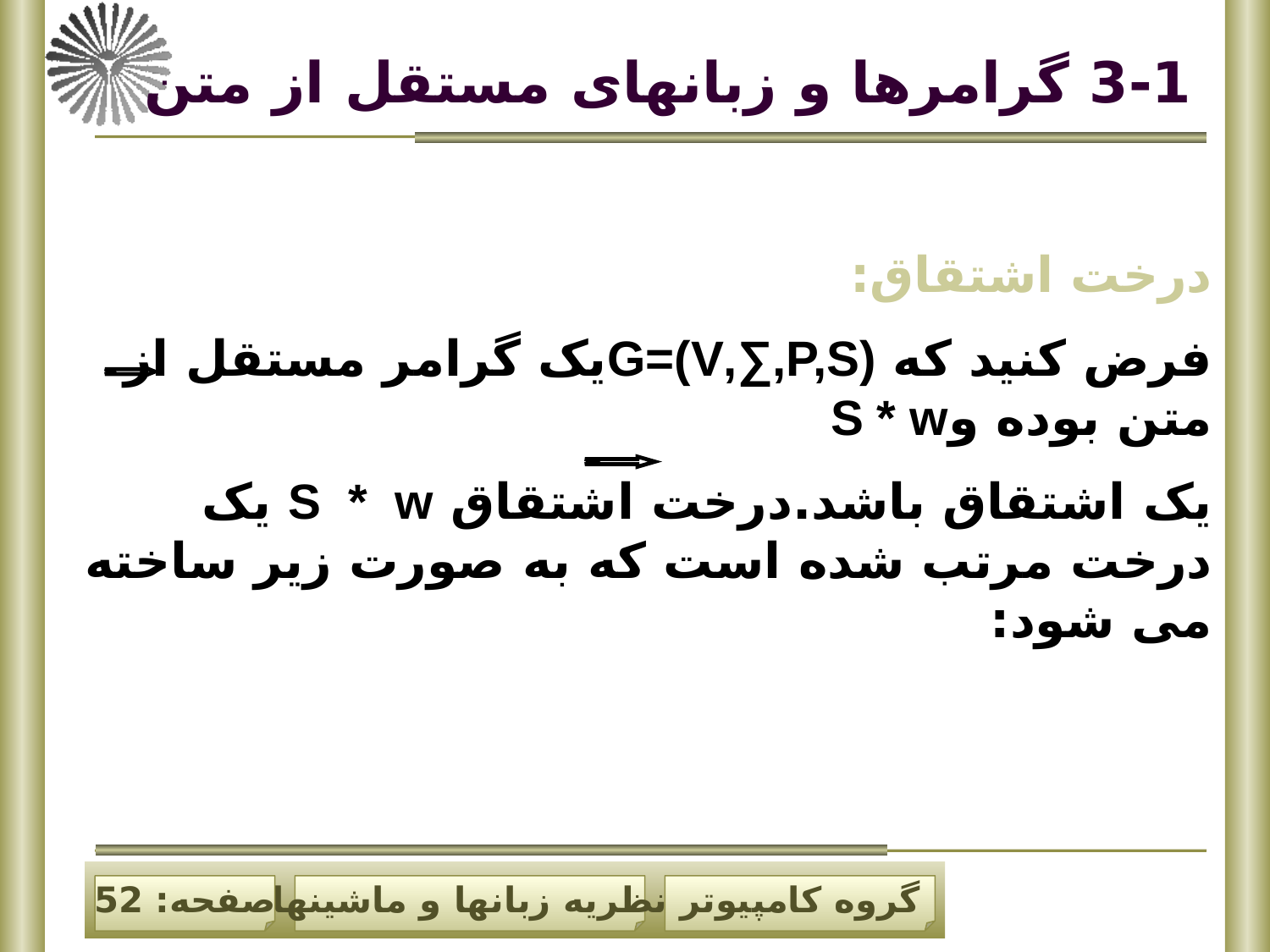

# 3-1 گرامرها و زبانهای مستقل از متن
درخت اشتقاق:
فرض کنید که G=(V,∑,P,S)یک گرامر مستقل از متن بوده وS * w
یک اشتقاق باشد.درخت اشتقاق S  *  w یک درخت مرتب شده است که به صورت زیر ساخته می شود: